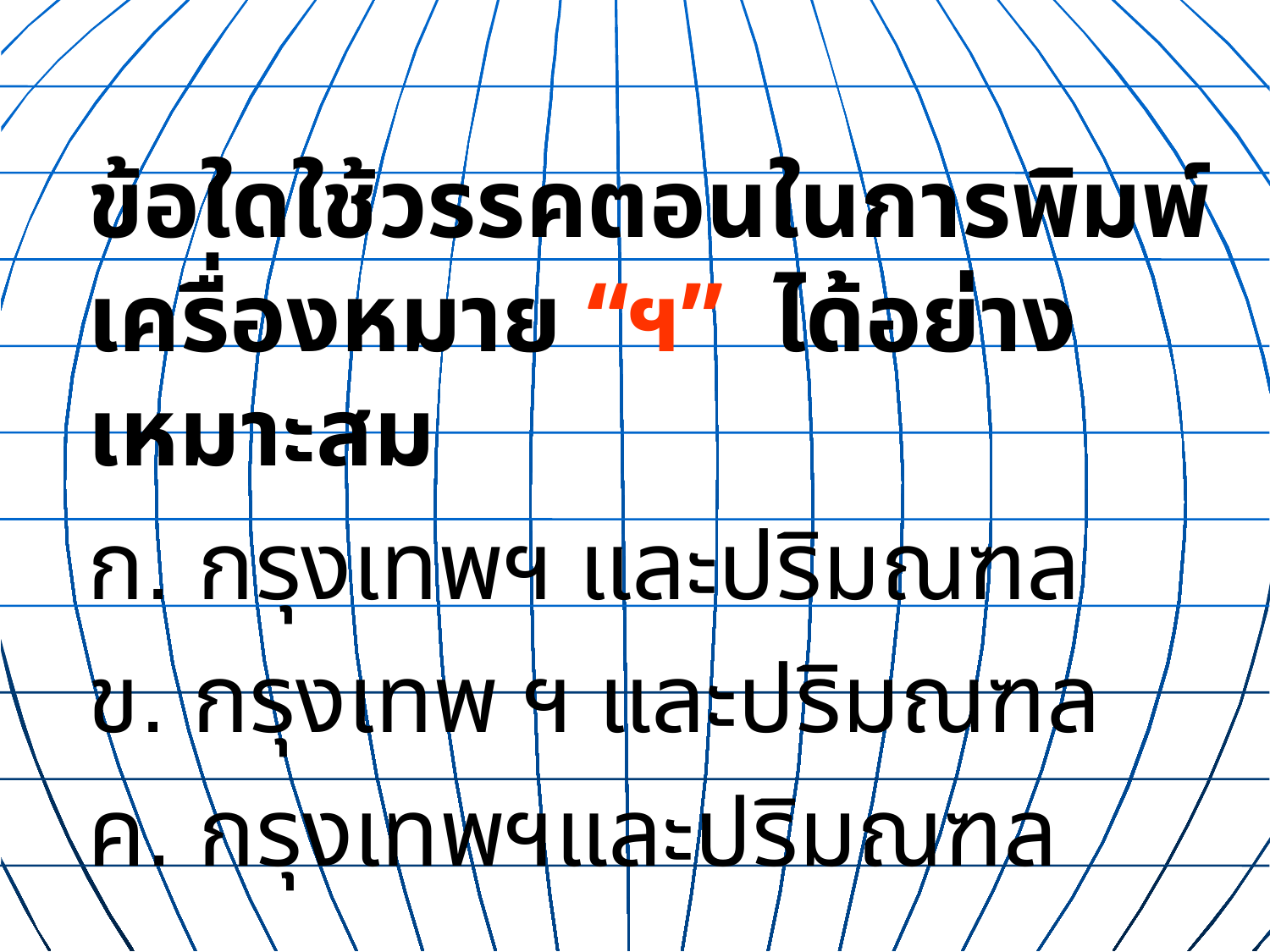

ข้อใดใช้วรรคตอนในการพิมพ์เครื่องหมาย “ฯ”  ได้อย่างเหมาะสม
ก. กรุงเทพฯ และปริมณฑล
ข. กรุงเทพ ฯ และปริมณฑล
ค. กรุงเทพฯและปริมณฑล